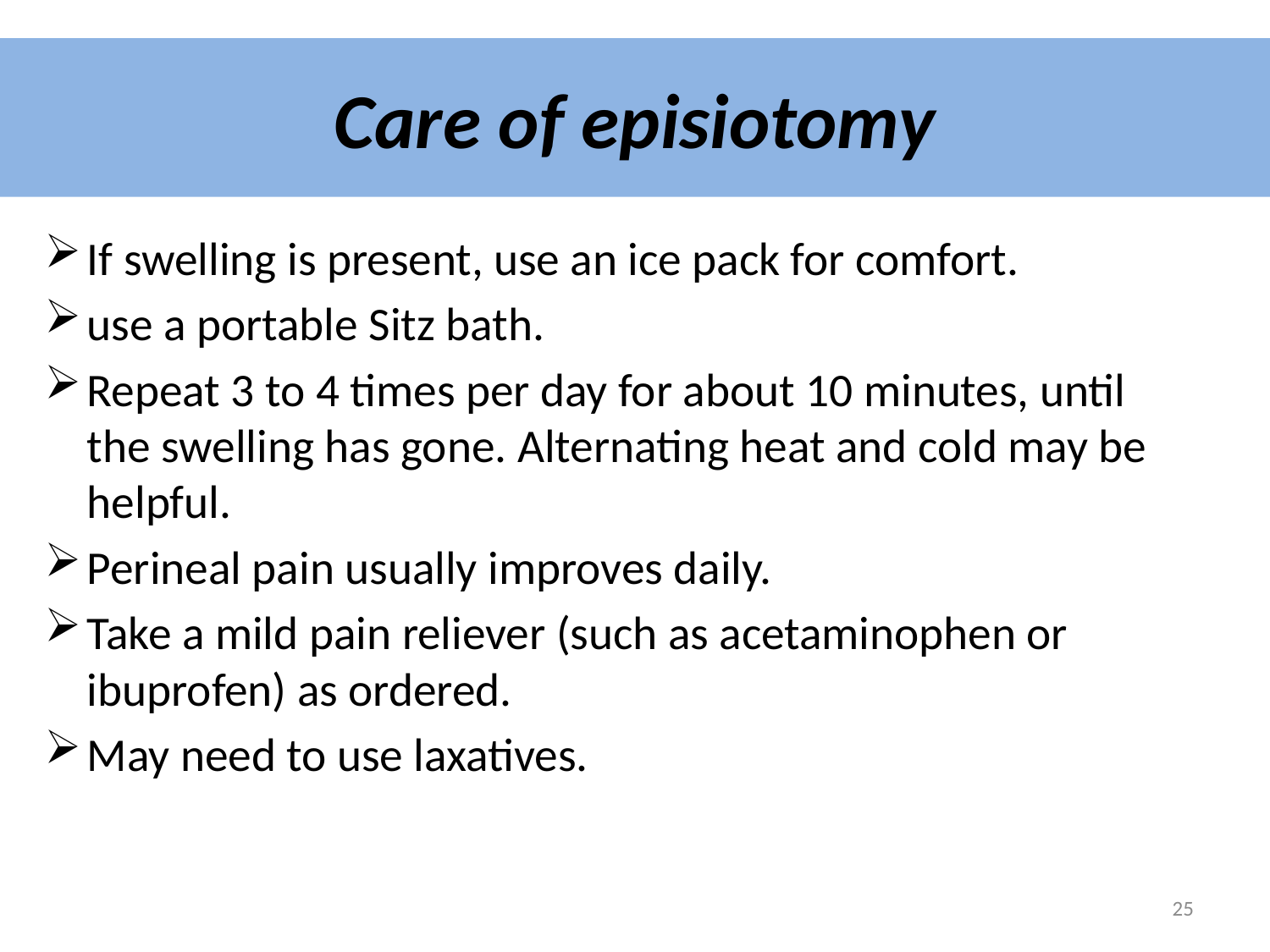

# Care of episiotomy
If swelling is present, use an ice pack for comfort.
use a portable Sitz bath.
Repeat 3 to 4 times per day for about 10 minutes, until the swelling has gone. Alternating heat and cold may be helpful.
Perineal pain usually improves daily.
Take a mild pain reliever (such as acetaminophen or ibuprofen) as ordered.
May need to use laxatives.
25